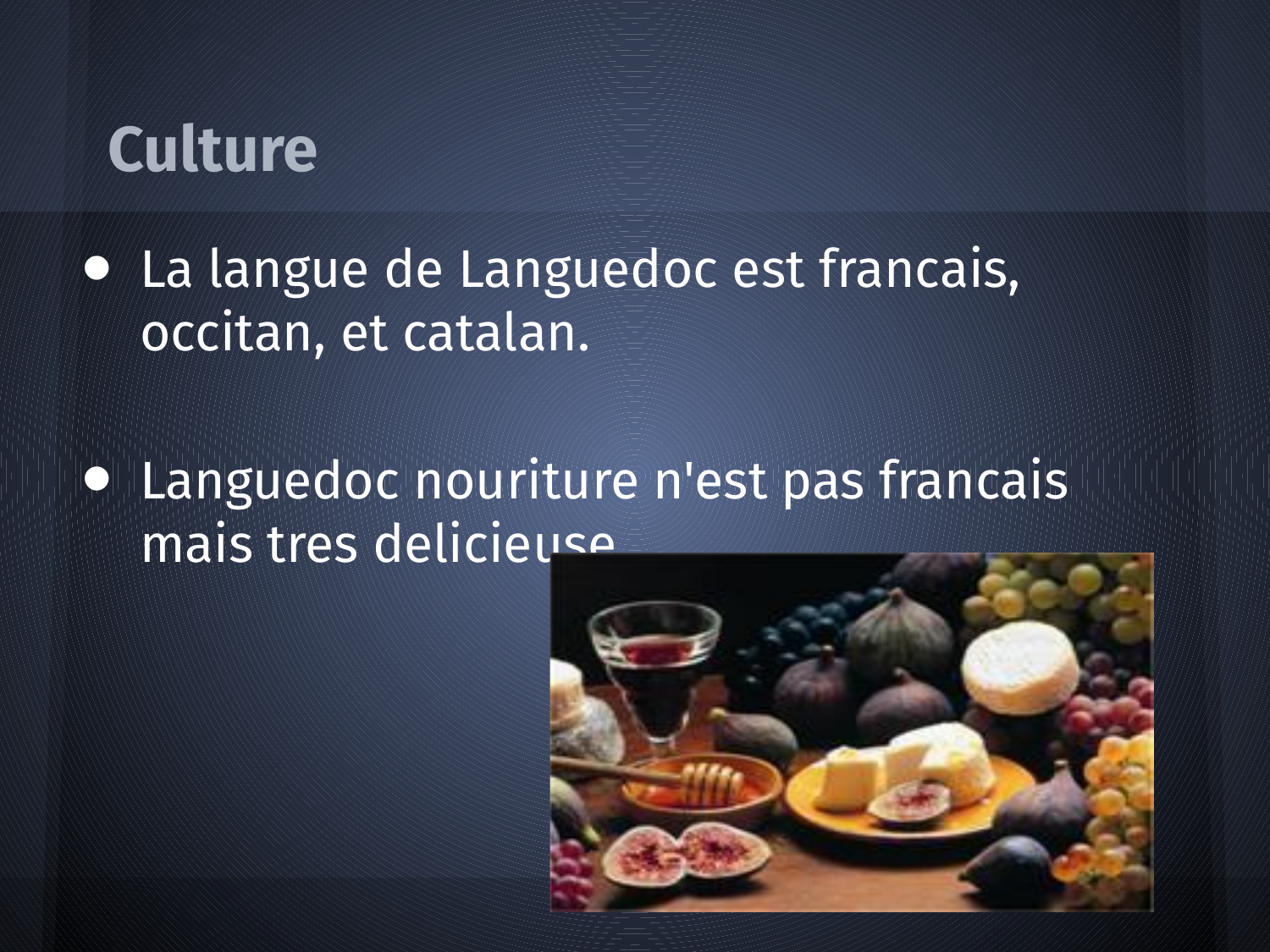

# Culture
La langue de Languedoc est francais, occitan, et catalan.

Languedoc nouriture n'est pas francais mais tres delicieuse.